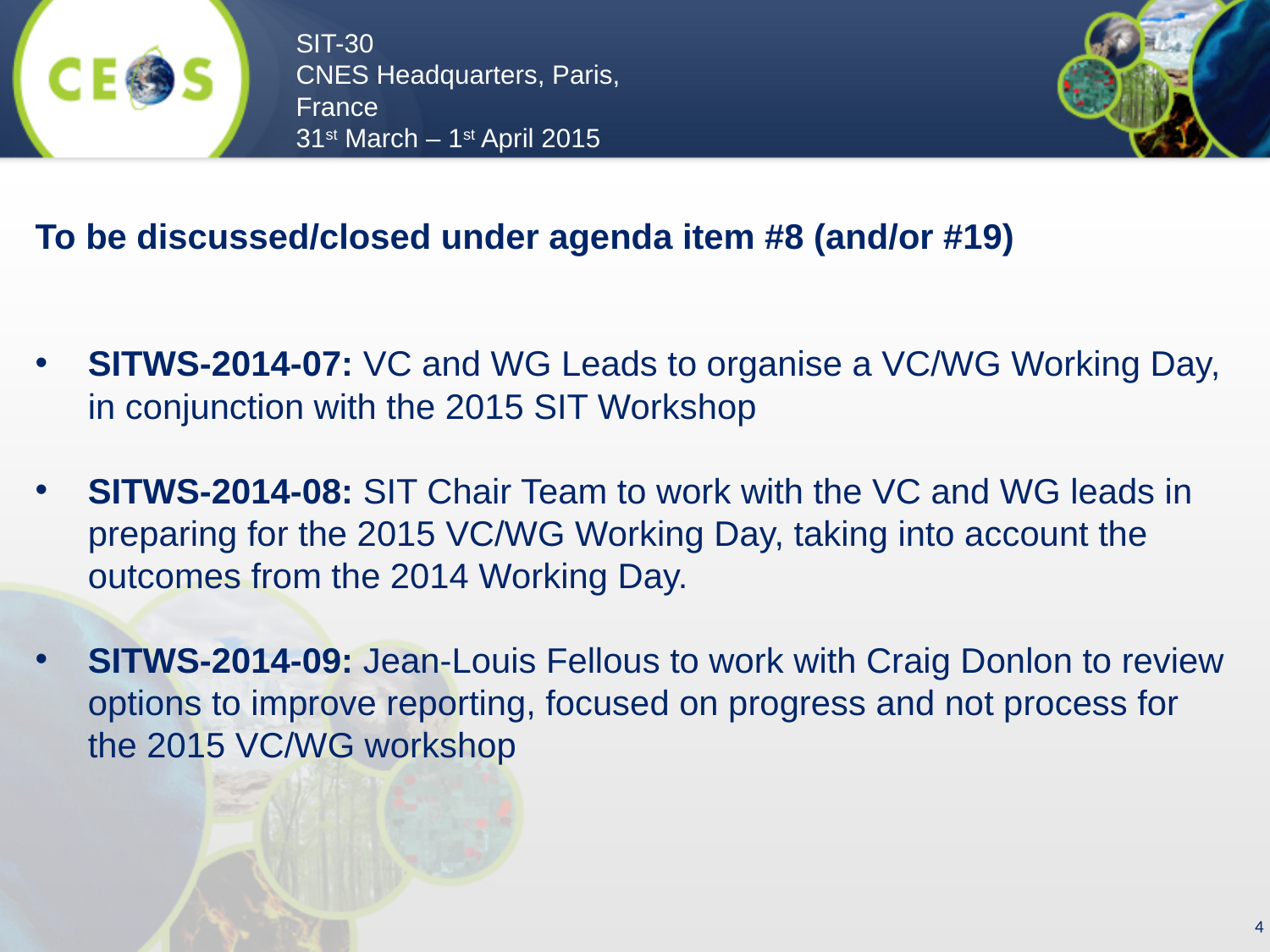

To be discussed/closed under agenda item #8 (and/or #19)

SITWS-2014-07: VC and WG Leads to organise a VC/WG Working Day, in conjunction with the 2015 SIT Workshop

SITWS-2014-08: SIT Chair Team to work with the VC and WG leads in preparing for the 2015 VC/WG Working Day, taking into account the outcomes from the 2014 Working Day.

SITWS-2014-09: Jean-Louis Fellous to work with Craig Donlon to review options to improve reporting, focused on progress and not process for the 2015 VC/WG workshop

4